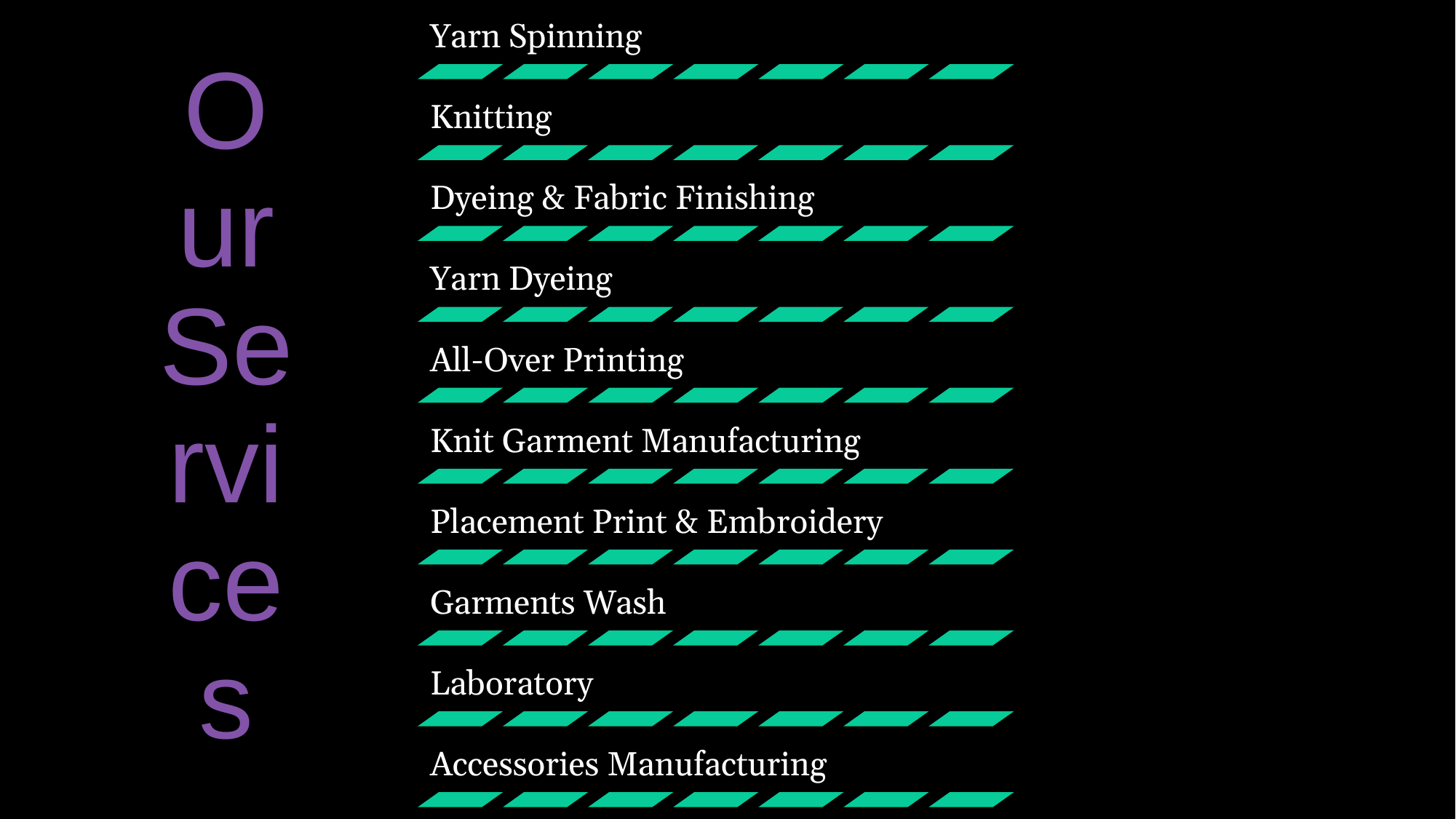

Yarn Spinning
Knitting
Dyeing & Fabric Finishing
Yarn Dyeing
All-Over Printing
Knit Garment Manufacturing
Placement Print & Embroidery
Garments Wash
Laboratory
Accessories Manufacturing
# Our Services